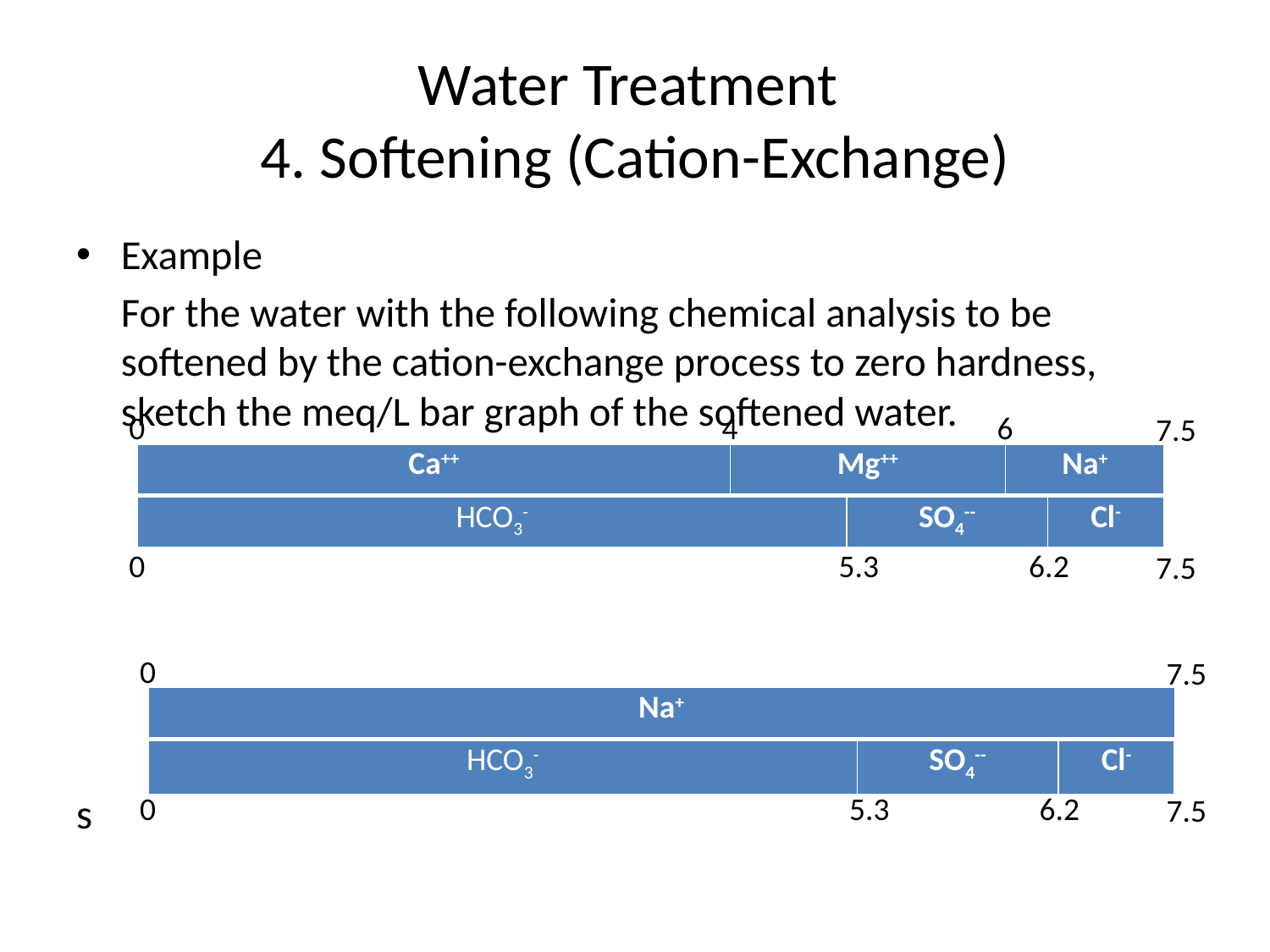

# Water Treatment 4. Softening (Cation-Exchange)
Example
	For the water with the following chemical analysis to be softened by the cation-exchange process to zero hardness, sketch the meq/L bar graph of the softened water.

s
0
4
6
7.5
| Ca++ | Mg++ | Na+ |
| --- | --- | --- |
| HCO3- | SO4-- | Cl- |
| --- | --- | --- |
0
5.3
6.2
7.5
0
7.5
| Na+ |
| --- |
| HCO3- | SO4-- | Cl- |
| --- | --- | --- |
0
5.3
6.2
7.5